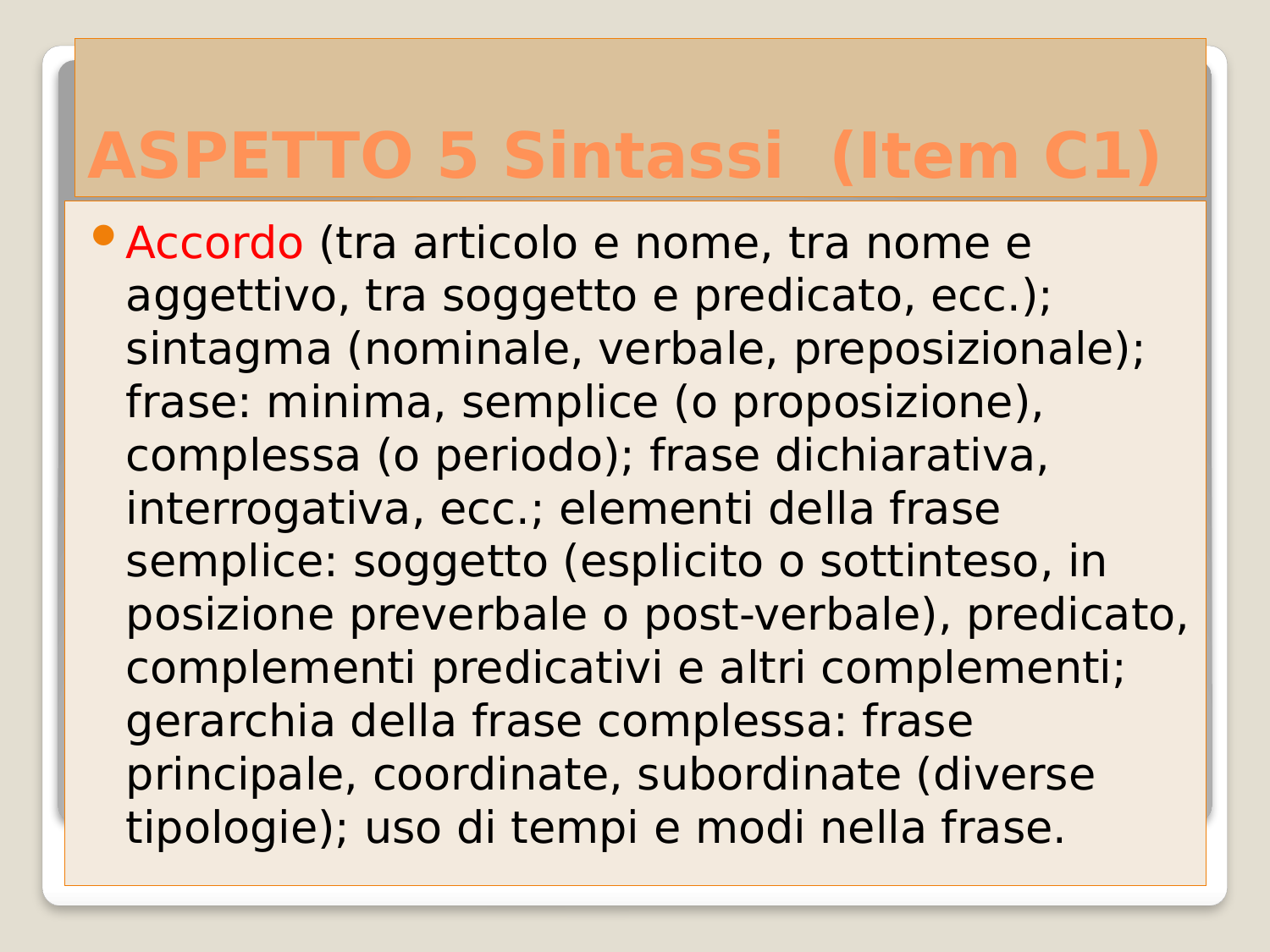

# ASPETTO 5 Sintassi  (Item C1)
Accordo (tra articolo e nome, tra nome e aggettivo, tra soggetto e predicato, ecc.); sintagma (nominale, verbale, preposizionale); frase: minima, semplice (o proposizione), complessa (o periodo); frase dichiarativa, interrogativa, ecc.; elementi della frase semplice: soggetto (esplicito o sottinteso, in posizione preverbale o post-verbale), predicato, complementi predicativi e altri complementi; gerarchia della frase complessa: frase principale, coordinate, subordinate (diverse tipologie); uso di tempi e modi nella frase.